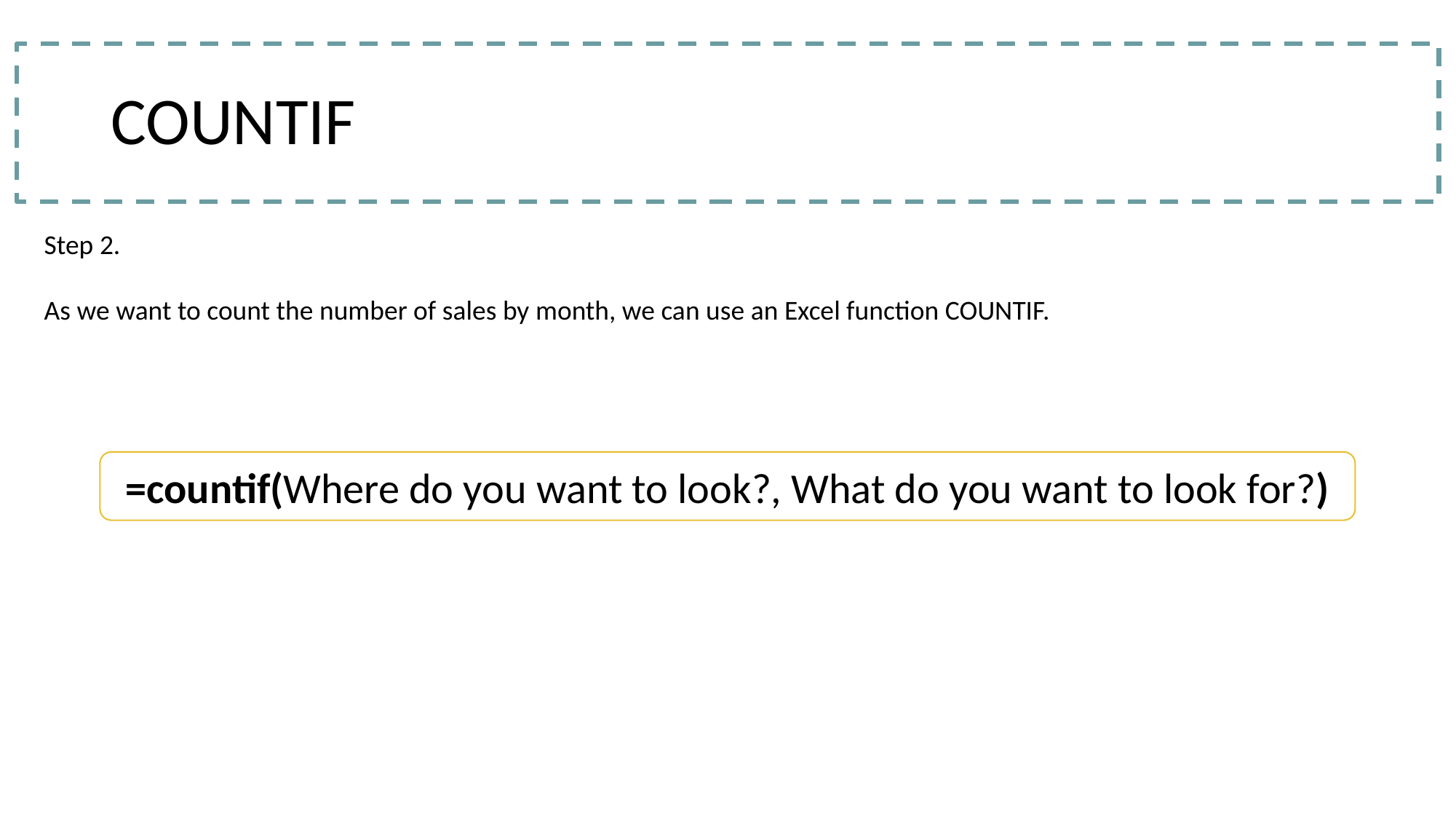

# COUNTIF
Step 2.

As we want to count the number of sales by month, we can use an Excel function COUNTIF.
=countif(Where do you want to look?, What do you want to look for?)